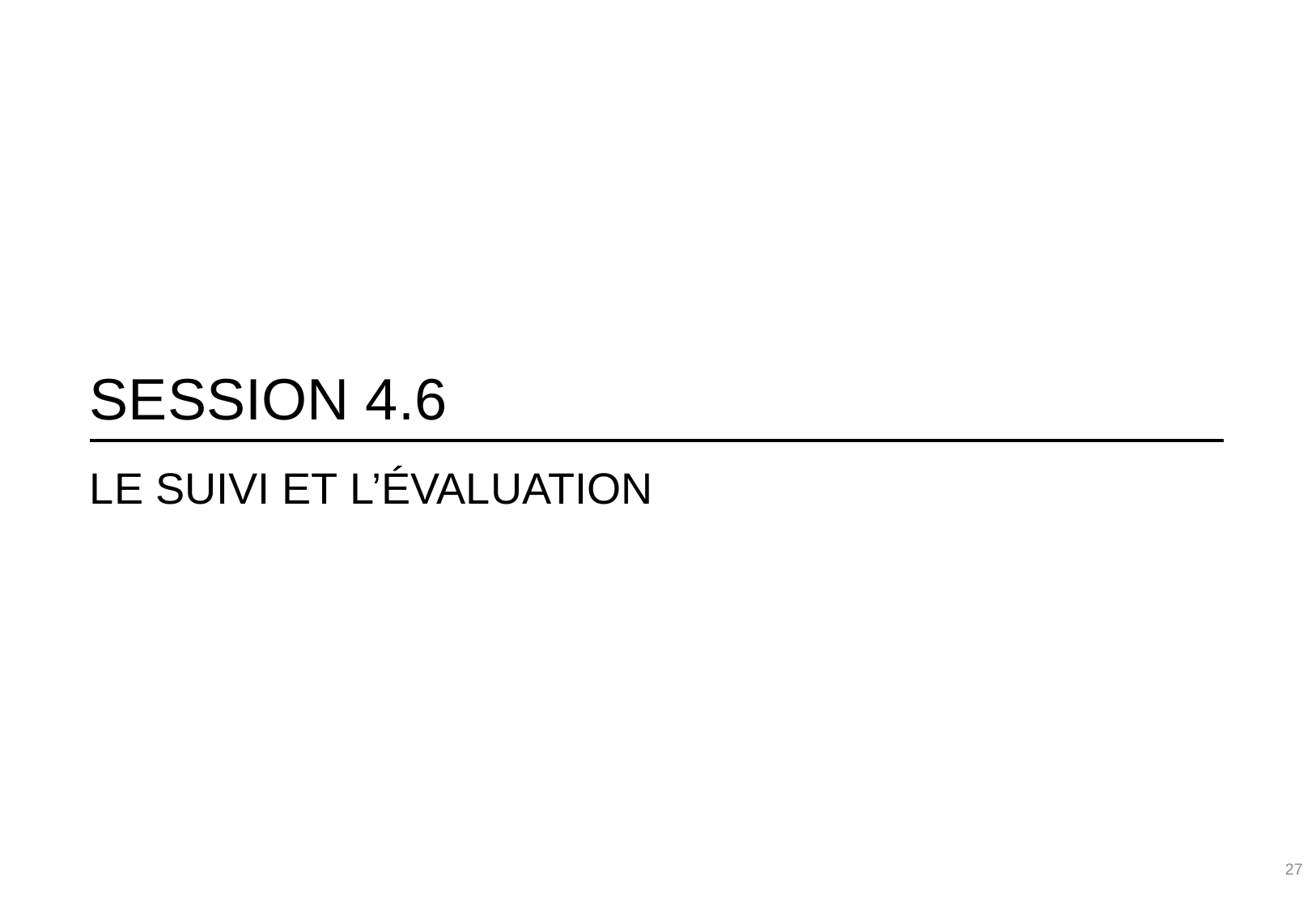

# Session 4.6
Le suivi et l’évaluation
27